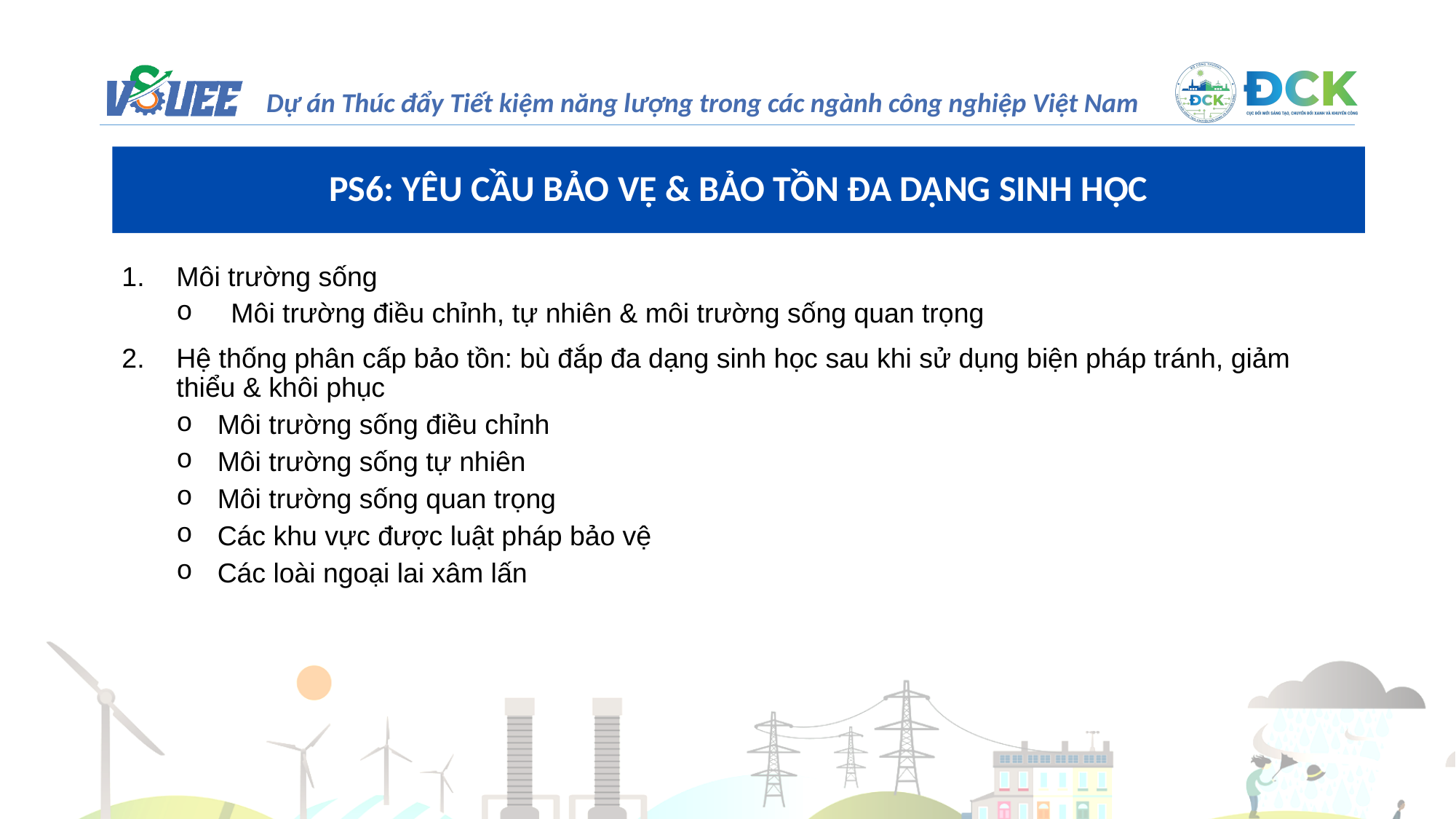

PS6: YÊU CẦU BẢO VỆ & BẢO TỒN ĐA DẠNG SINH HỌC
Môi trường sống
Môi trường điều chỉnh, tự nhiên & môi trường sống quan trọng
Hệ thống phân cấp bảo tồn: bù đắp đa dạng sinh học sau khi sử dụng biện pháp tránh, giảm thiểu & khôi phục
Môi trường sống điều chỉnh
Môi trường sống tự nhiên
Môi trường sống quan trọng
Các khu vực được luật pháp bảo vệ
Các loài ngoại lai xâm lấn